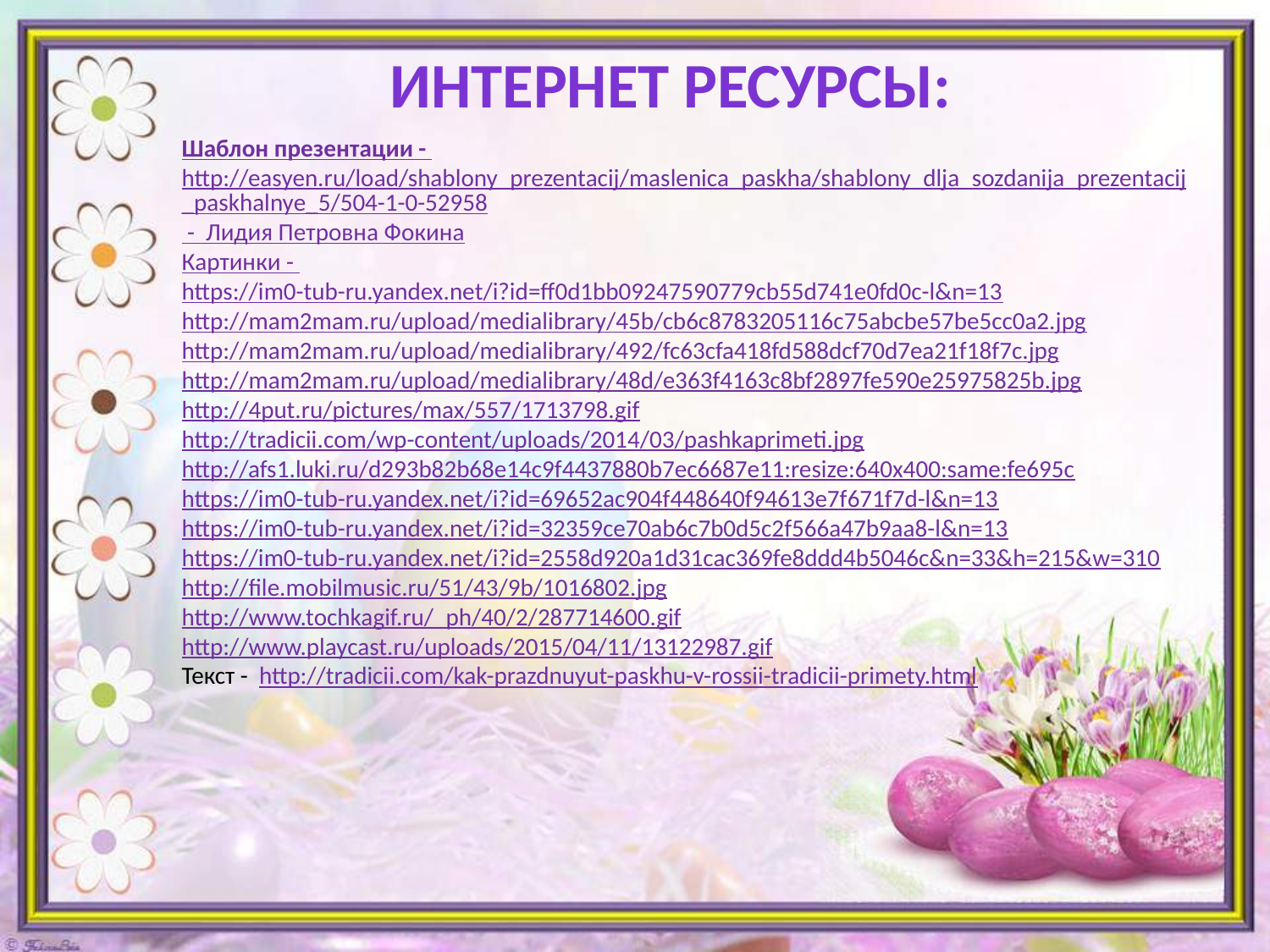

# Интернет ресурсы:
Шаблон презентации - http://easyen.ru/load/shablony_prezentacij/maslenica_paskha/shablony_dlja_sozdanija_prezentacij_paskhalnye_5/504-1-0-52958 -  Лидия Петровна Фокина
Картинки -
https://im0-tub-ru.yandex.net/i?id=ff0d1bb09247590779cb55d741e0fd0c-l&n=13
http://mam2mam.ru/upload/medialibrary/45b/cb6c8783205116c75abcbe57be5cc0a2.jpg
http://mam2mam.ru/upload/medialibrary/492/fc63cfa418fd588dcf70d7ea21f18f7c.jpg
http://mam2mam.ru/upload/medialibrary/48d/e363f4163c8bf2897fe590e25975825b.jpg
http://4put.ru/pictures/max/557/1713798.gif
http://tradicii.com/wp-content/uploads/2014/03/pashkaprimeti.jpg
http://afs1.luki.ru/d293b82b68e14c9f4437880b7ec6687e11:resize:640x400:same:fe695c
https://im0-tub-ru.yandex.net/i?id=69652ac904f448640f94613e7f671f7d-l&n=13
https://im0-tub-ru.yandex.net/i?id=32359ce70ab6c7b0d5c2f566a47b9aa8-l&n=13
https://im0-tub-ru.yandex.net/i?id=2558d920a1d31cac369fe8ddd4b5046c&n=33&h=215&w=310
http://file.mobilmusic.ru/51/43/9b/1016802.jpg
http://www.tochkagif.ru/_ph/40/2/287714600.gif
http://www.playcast.ru/uploads/2015/04/11/13122987.gif
Текст -  http://tradicii.com/kak-prazdnuyut-paskhu-v-rossii-tradicii-primety.html